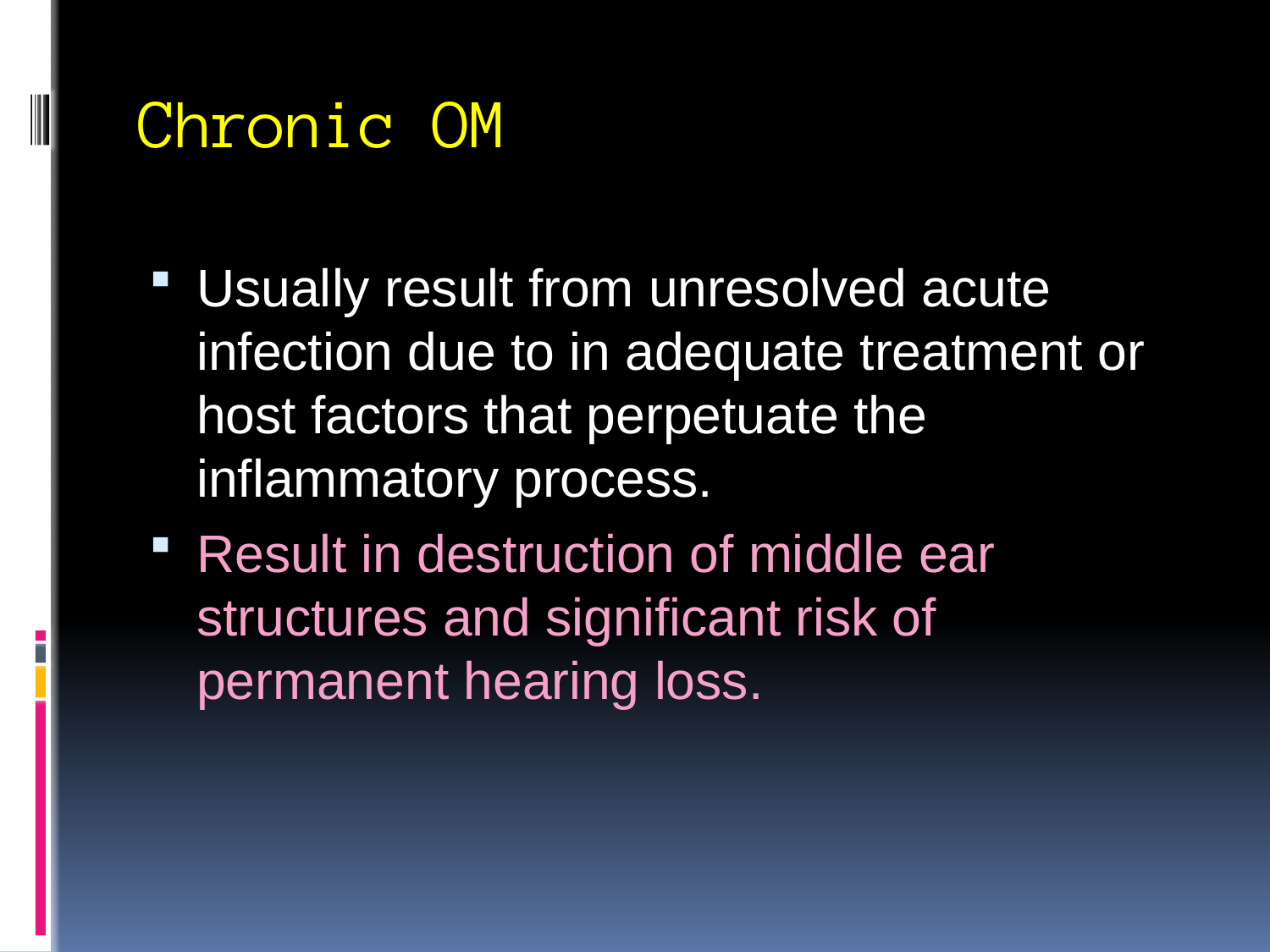

# Chronic OM
Usually result from unresolved acute infection due to in adequate treatment or host factors that perpetuate the inflammatory process.
Result in destruction of middle ear structures and significant risk of permanent hearing loss.